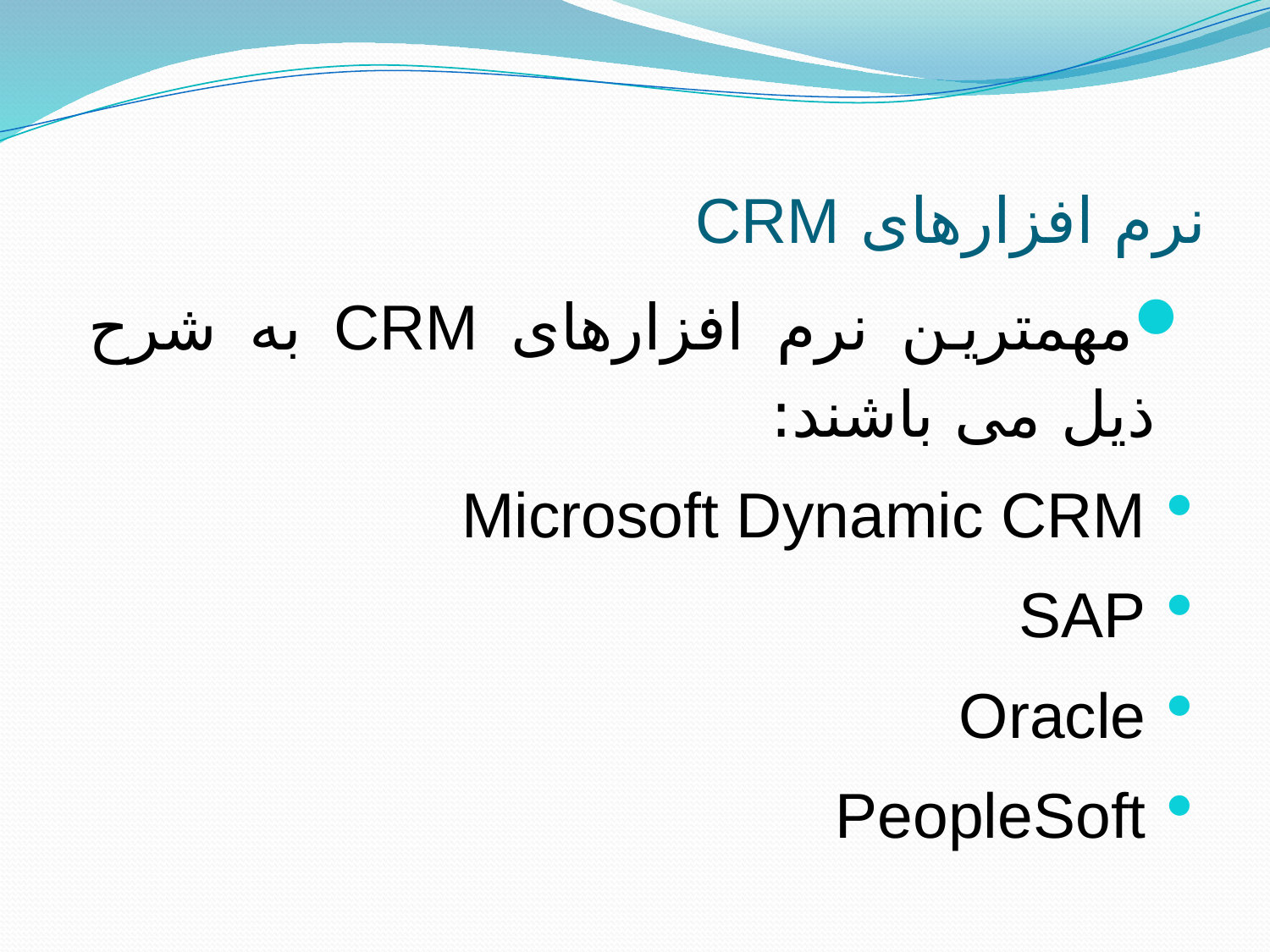

# نرم افزارهای CRM
مهمترین نرم افزارهای CRM به شرح ذیل می باشند:
Microsoft Dynamic CRM
SAP
Oracle
PeopleSoft